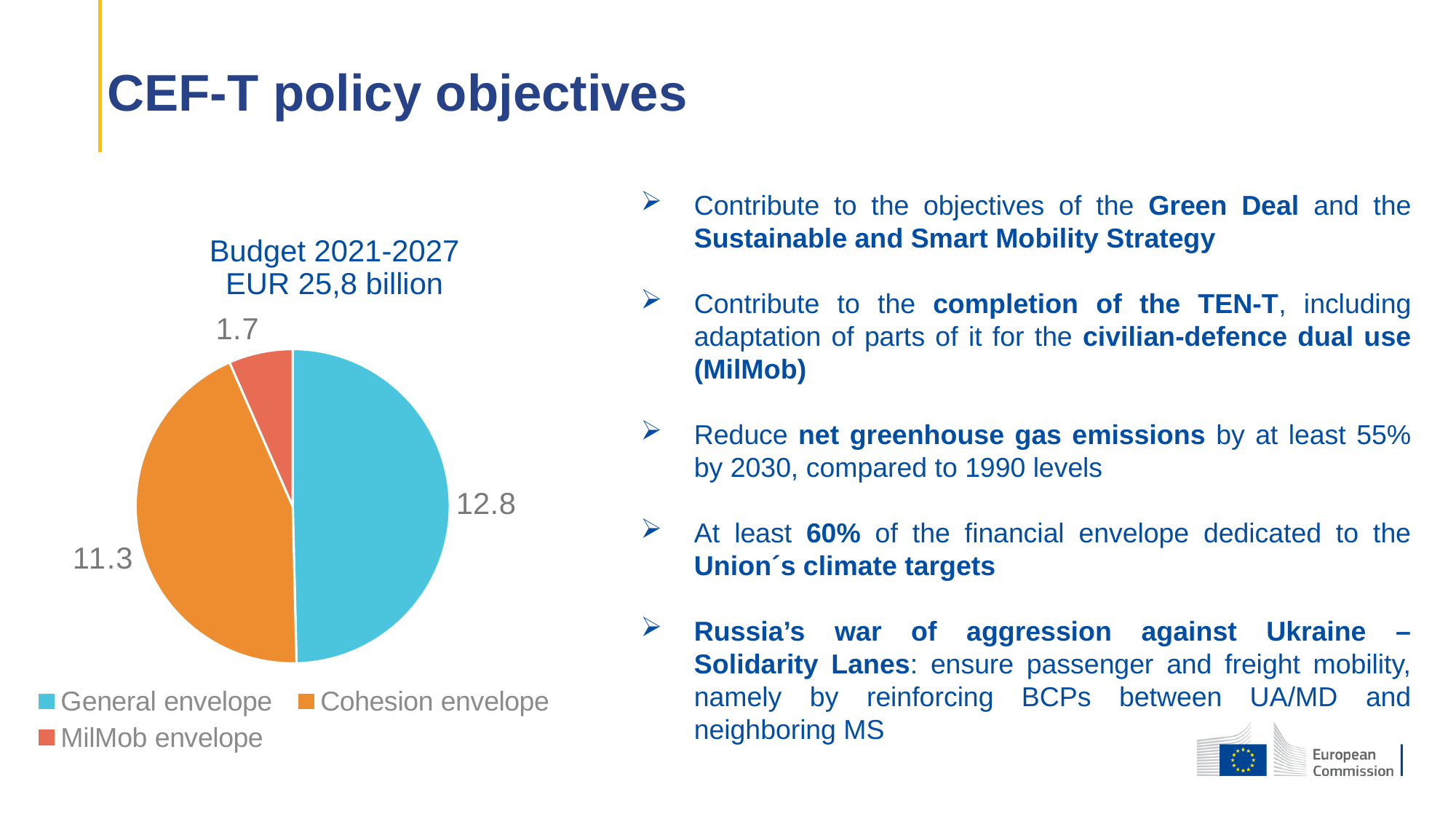

CEF-T policy objectives
# Budget 2021-2027 EUR 25,8 billion
Contribute to the objectives of the Green Deal and the Sustainable and Smart Mobility Strategy

Contribute to the completion of the TEN-T, including adaptation of parts of it for the civilian-defence dual use (MilMob)

Reduce net greenhouse gas emissions by at least 55% by 2030, compared to 1990 levels

At least 60% of the financial envelope dedicated to the Union´s climate targets

Russia’s war of aggression against Ukraine – Solidarity Lanes: ensure passenger and freight mobility, namely by reinforcing BCPs between UA/MD and neighboring MS

### Chart

| Category |  |
|---|---|
| General envelope  | 12.8 |
| Cohesion envelope | 11.3 |
| MilMob envelope  | 1.7 |